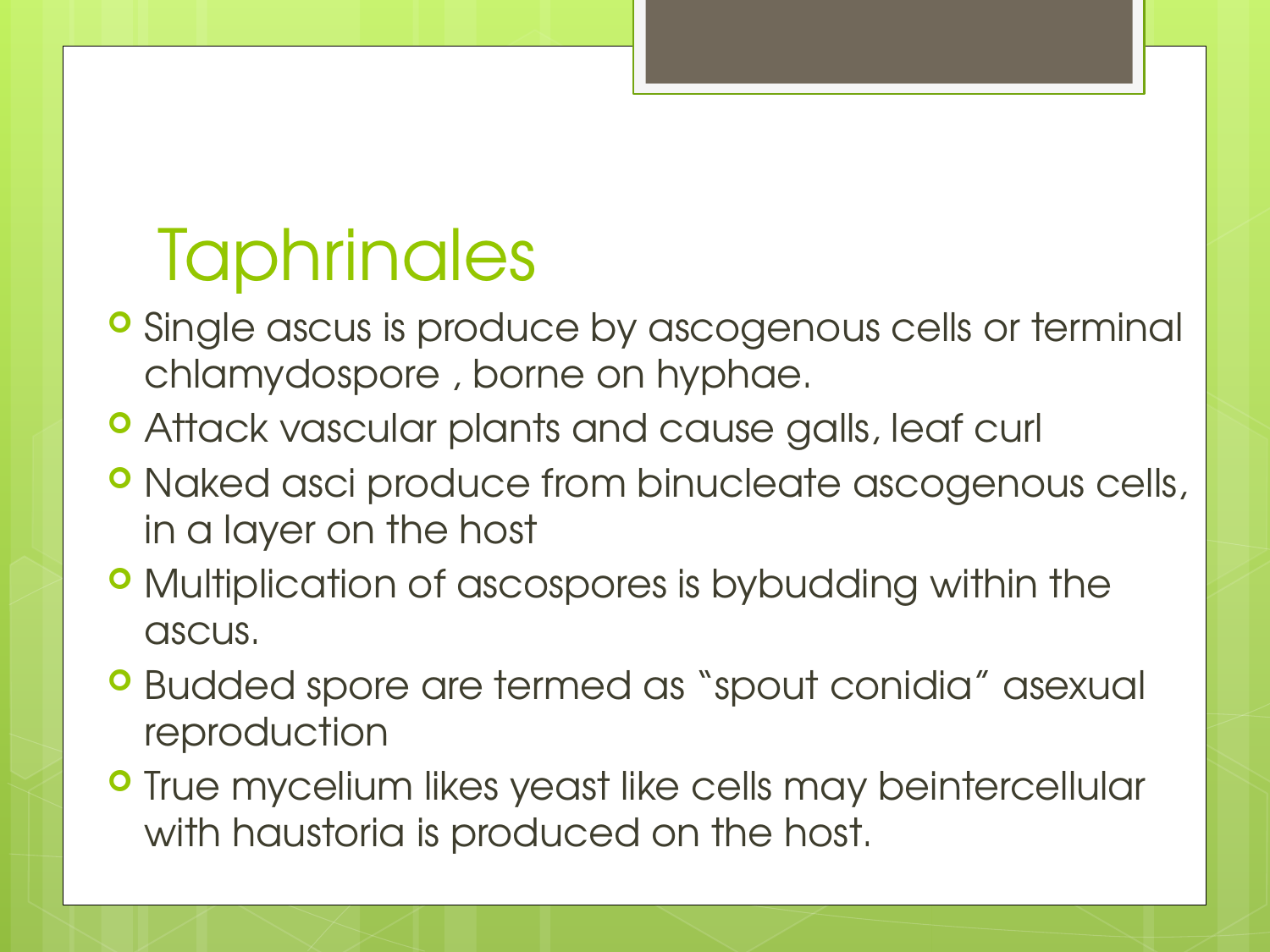

# Taphrinales
Single ascus is produce by ascogenous cells or terminal chlamydospore , borne on hyphae.
Attack vascular plants and cause galls, leaf curl
Naked asci produce from binucleate ascogenous cells, in a layer on the host
Multiplication of ascospores is bybudding within the ascus.
Budded spore are termed as “spout conidia” asexual reproduction
True mycelium likes yeast like cells may beintercellular with haustoria is produced on the host.